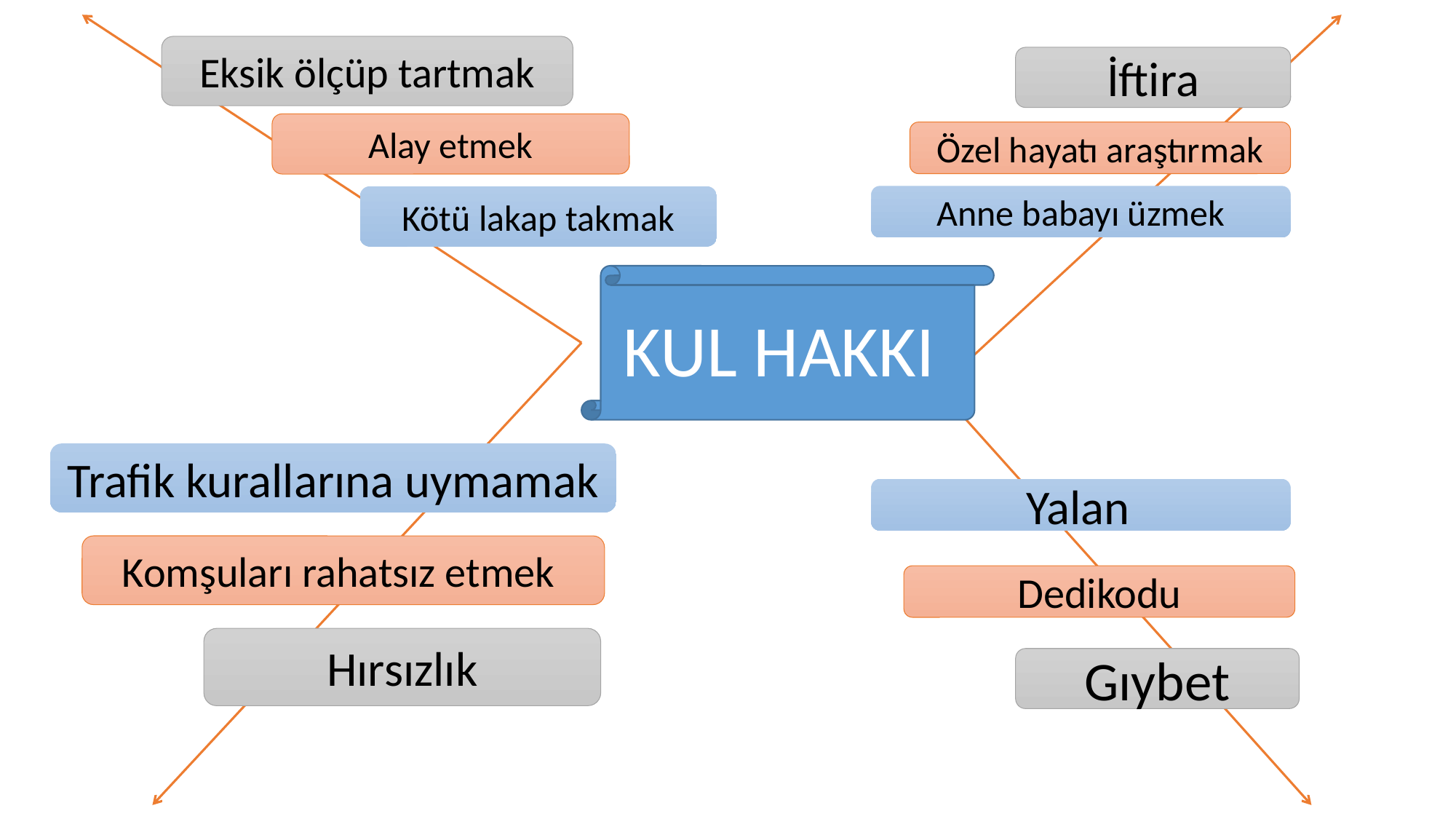

Eksik ölçüp tartmak
İftira
Alay etmek
Özel hayatı araştırmak
Anne babayı üzmek
Kötü lakap takmak
KUL HAKKI
Trafik kurallarına uymamak
Yalan
Komşuları rahatsız etmek
Dedikodu
Hırsızlık
Gıybet